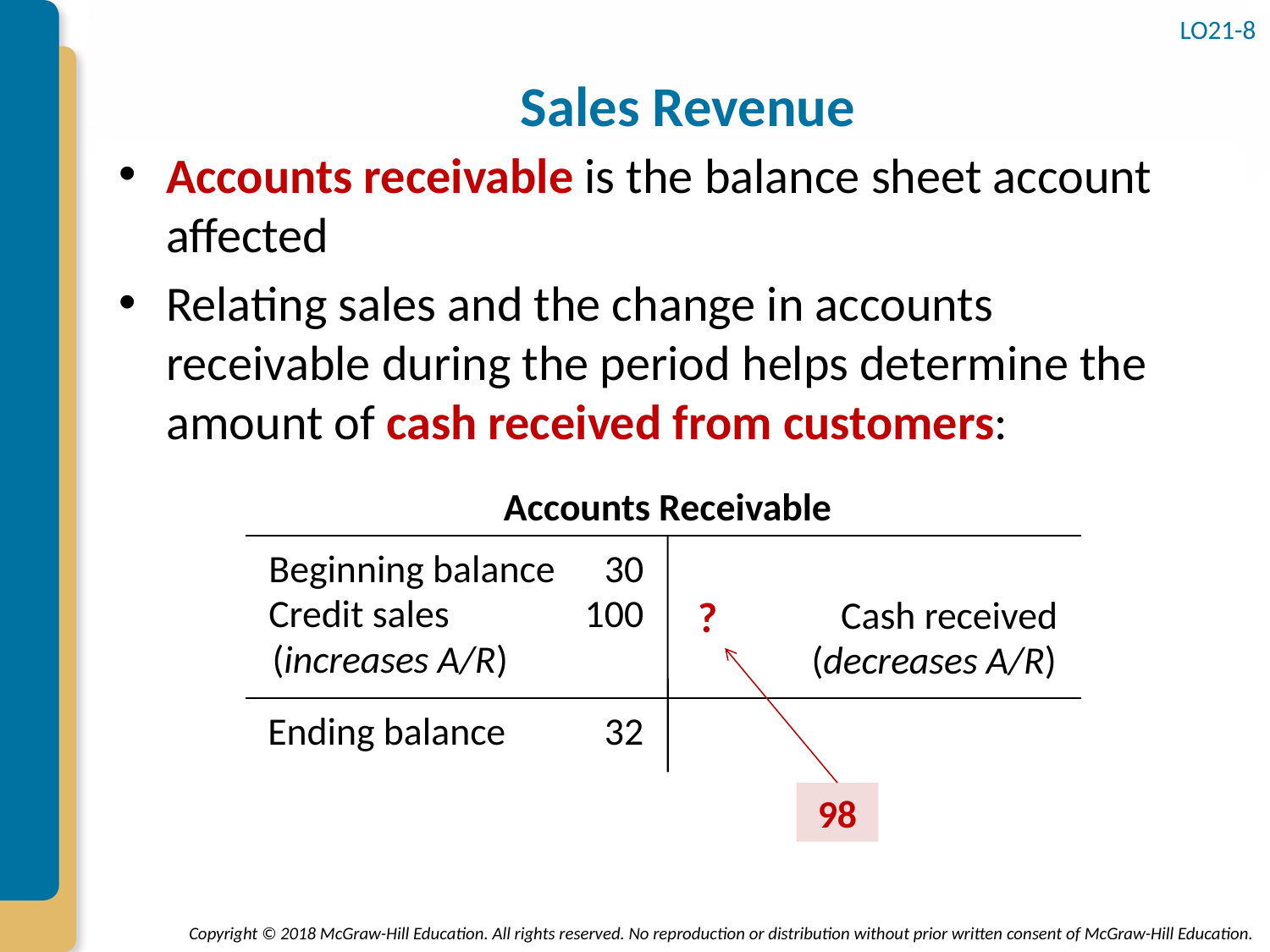

# Sales Revenue
LO21-8
Accounts receivable is the balance sheet account affected
Relating sales and the change in accounts receivable during the period helps determine the amount of cash received from customers:
Accounts Receivable
Beginning balance
30
Credit sales
100
?
Cash received
(increases A/R)
(decreases A/R)
Ending balance
32
98